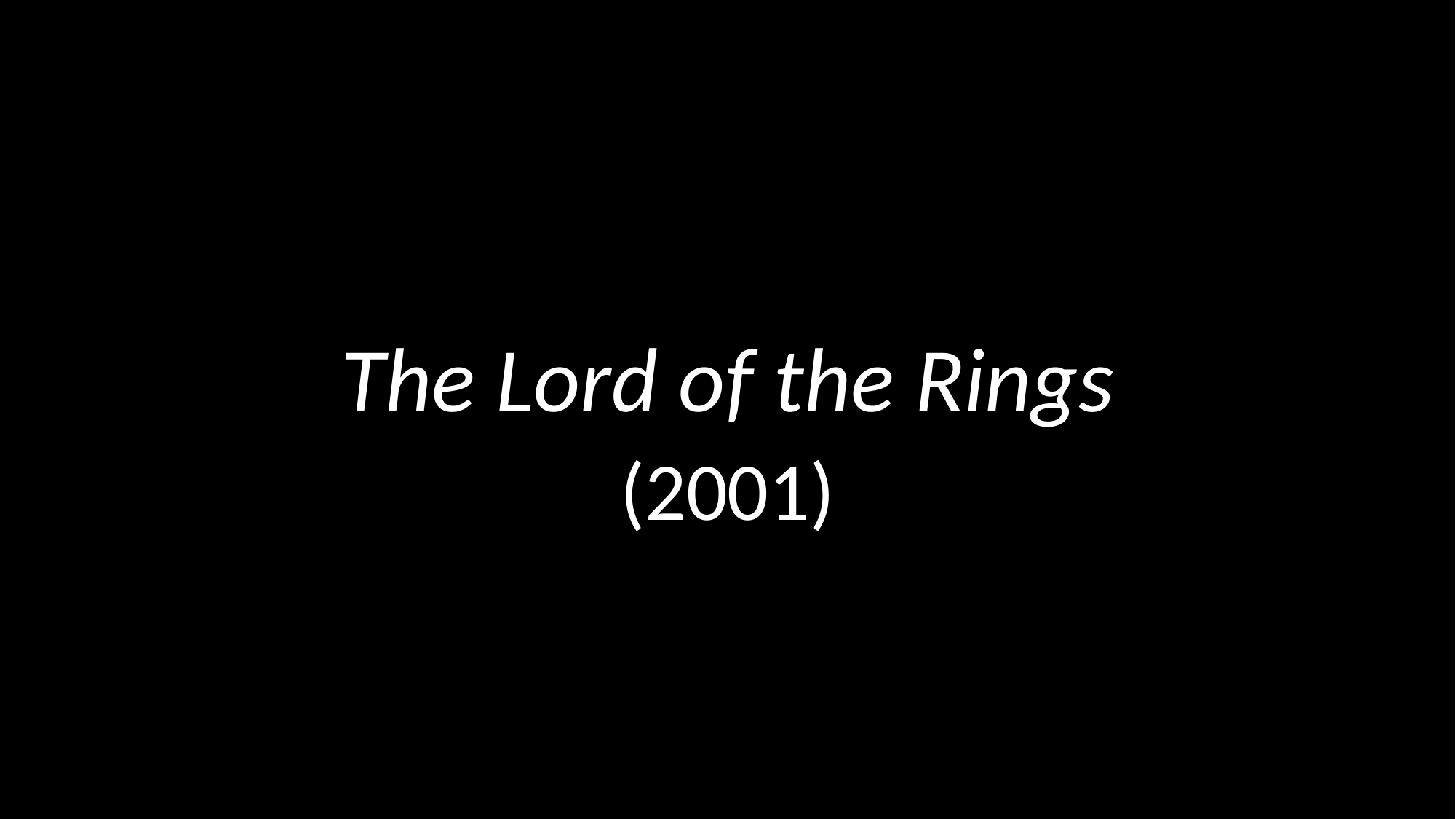

# The Lord of the Rings
(2001)